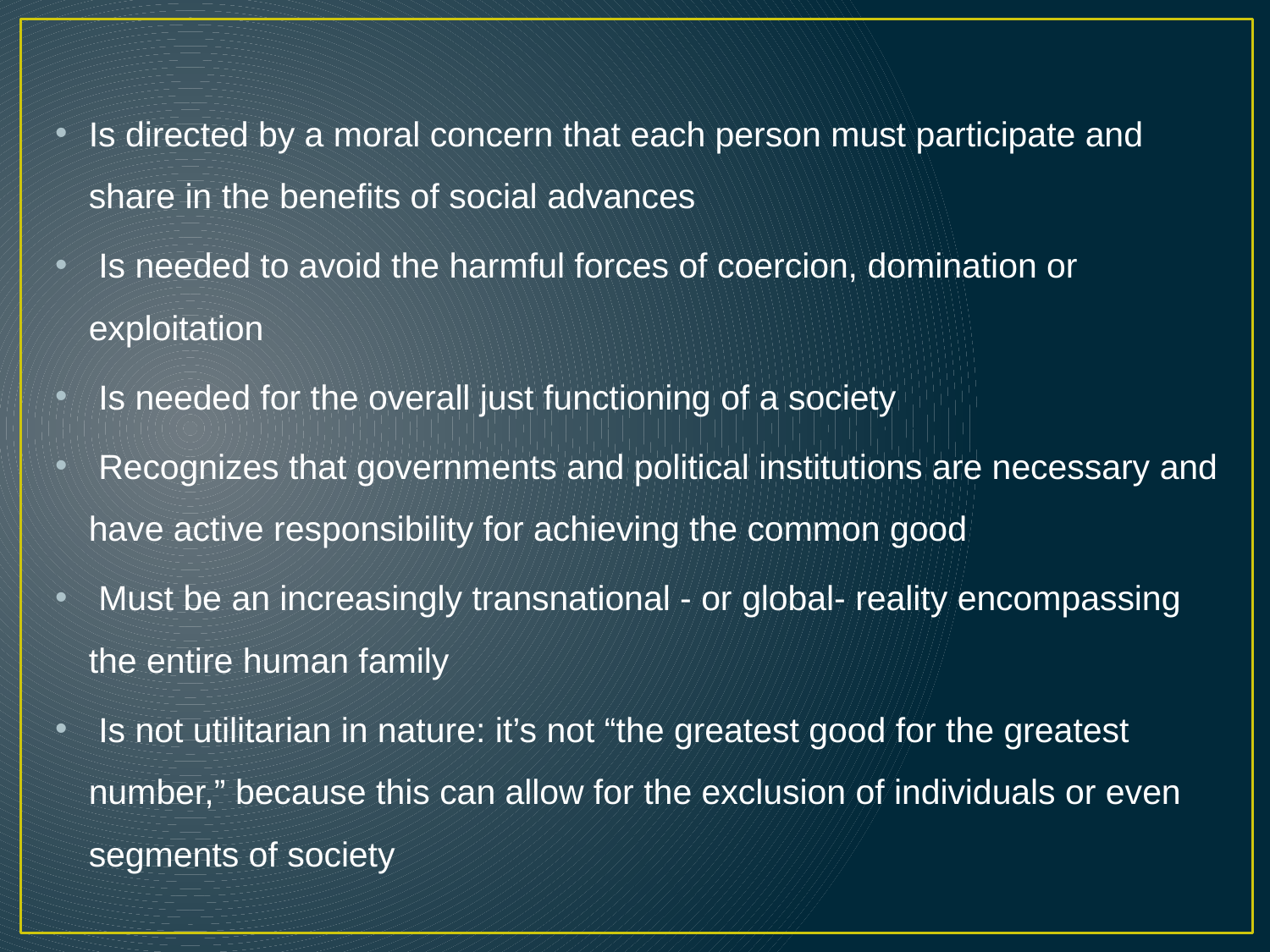

Is directed by a moral concern that each person must participate and share in the benefits of social advances
 Is needed to avoid the harmful forces of coercion, domination or exploitation
 Is needed for the overall just functioning of a society
 Recognizes that governments and political institutions are necessary and have active responsibility for achieving the common good
 Must be an increasingly transnational - or global- reality encompassing the entire human family
 Is not utilitarian in nature: it’s not “the greatest good for the greatest number,” because this can allow for the exclusion of individuals or even segments of society